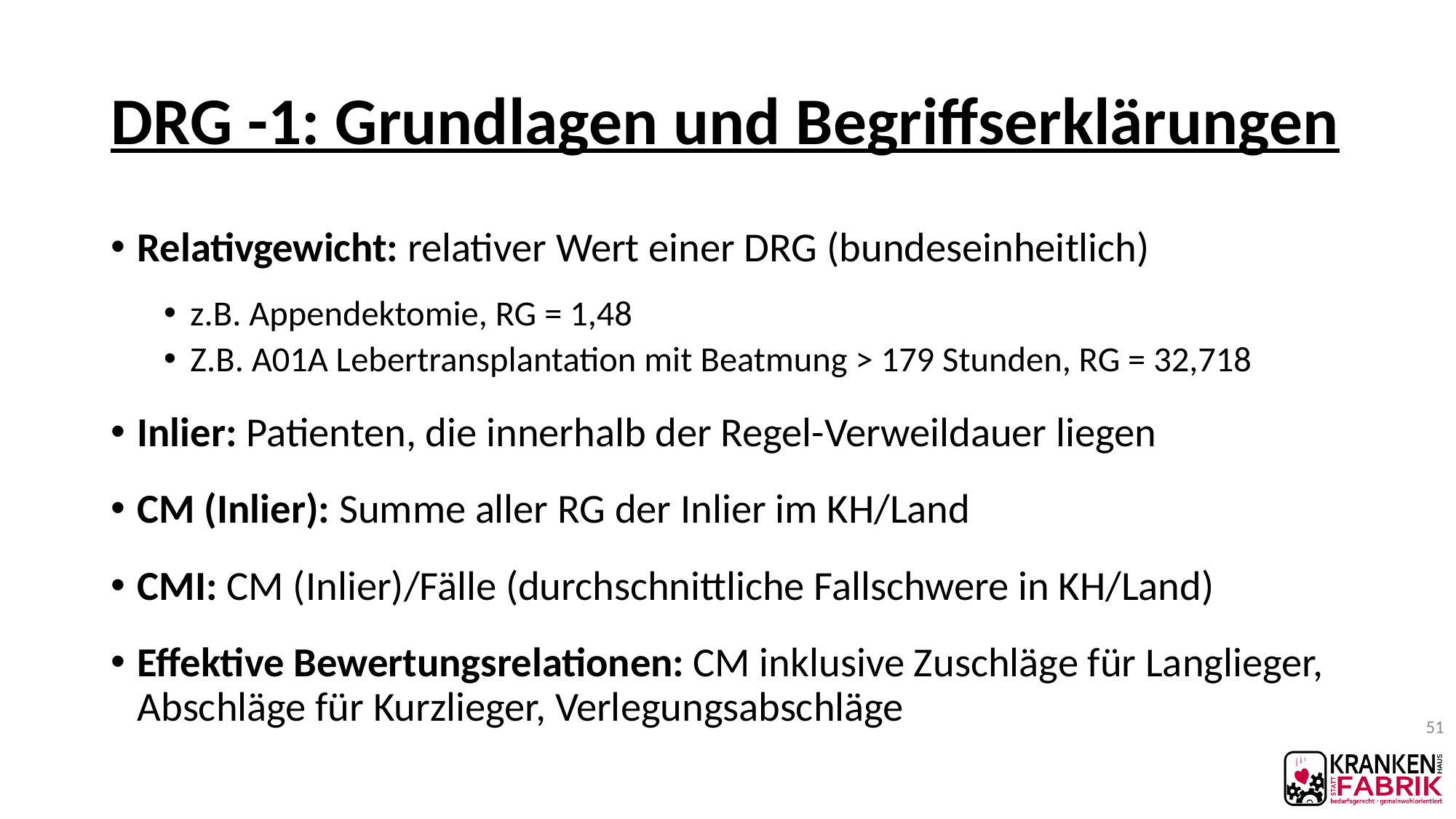

# DRG -1: Grundlagen und Begriffserklärungen
Relativgewicht: relativer Wert einer DRG (bundeseinheitlich)
z.B. Appendektomie, RG = 1,48
Z.B. A01A Lebertransplantation mit Beatmung > 179 Stunden, RG = 32,718
Inlier: Patienten, die innerhalb der Regel-Verweildauer liegen
CM (Inlier): Summe aller RG der Inlier im KH/Land
CMI: CM (Inlier)/Fälle (durchschnittliche Fallschwere in KH/Land)
Effektive Bewertungsrelationen: CM inklusive Zuschläge für Langlieger, Abschläge für Kurzlieger, Verlegungsabschläge
51